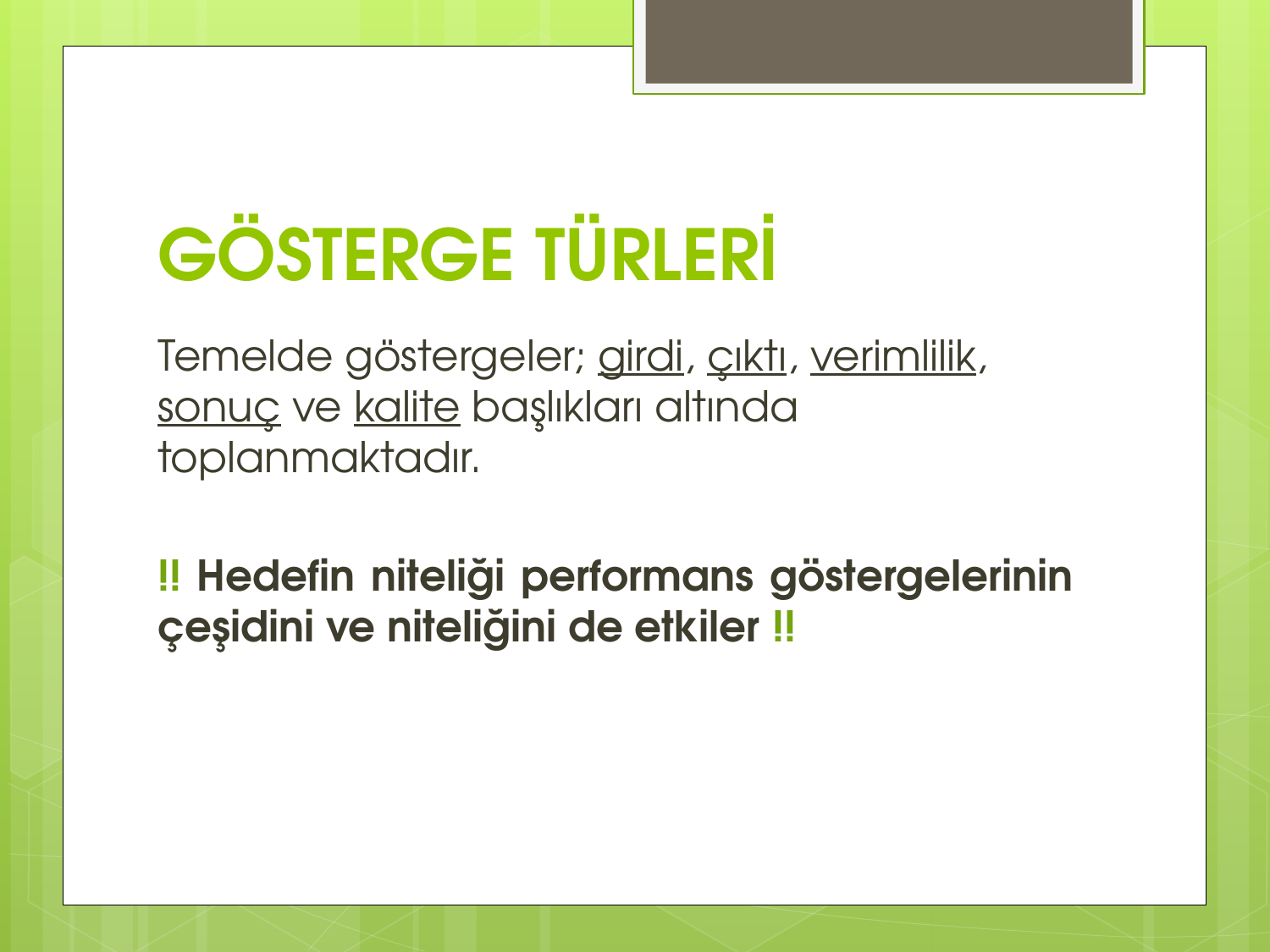

# GÖSTERGE TÜRLERİ
Temelde göstergeler; girdi, çıktı, verimlilik, sonuç ve kalite başlıkları altında toplanmaktadır.

!! Hedefin niteliği performans göstergelerinin çeşidini ve niteliğini de etkiler !!